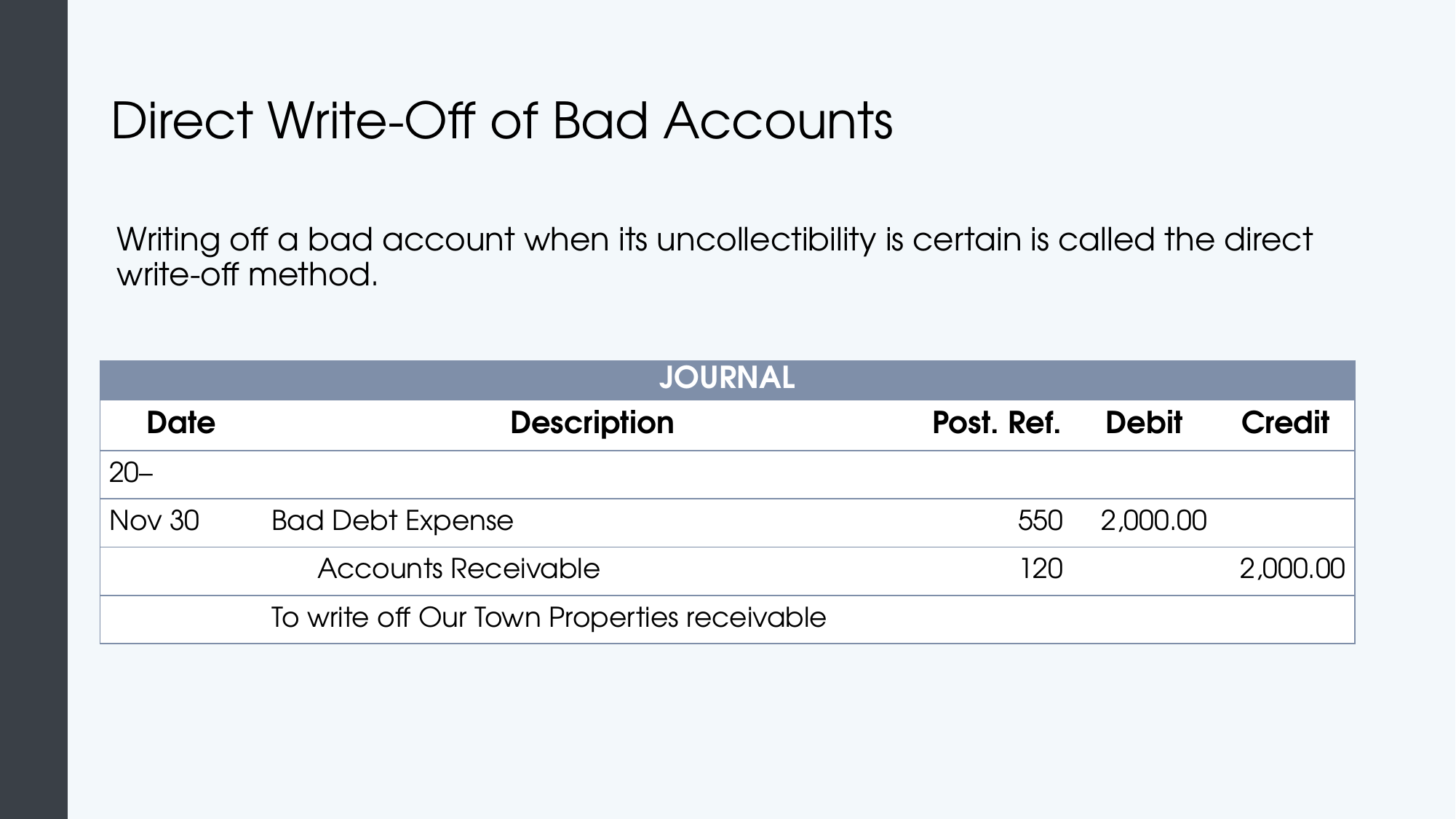

# Direct Write-Off of Bad Accounts
Writing off a bad account when its uncollectibility is certain is called the direct write-off method.
| JOURNAL |  |  |  |  |
| --- | --- | --- | --- | --- |
| Date | Description | Post. Ref. | Debit | Credit |
| 20– |  |  |  |  |
| Nov 30 | Bad Debt Expense | 550 | 2,000.00 |  |
|  | Accounts Receivable | 120 |  | 2,000.00 |
|  | To write off Our Town Properties receivable |  |  |  |